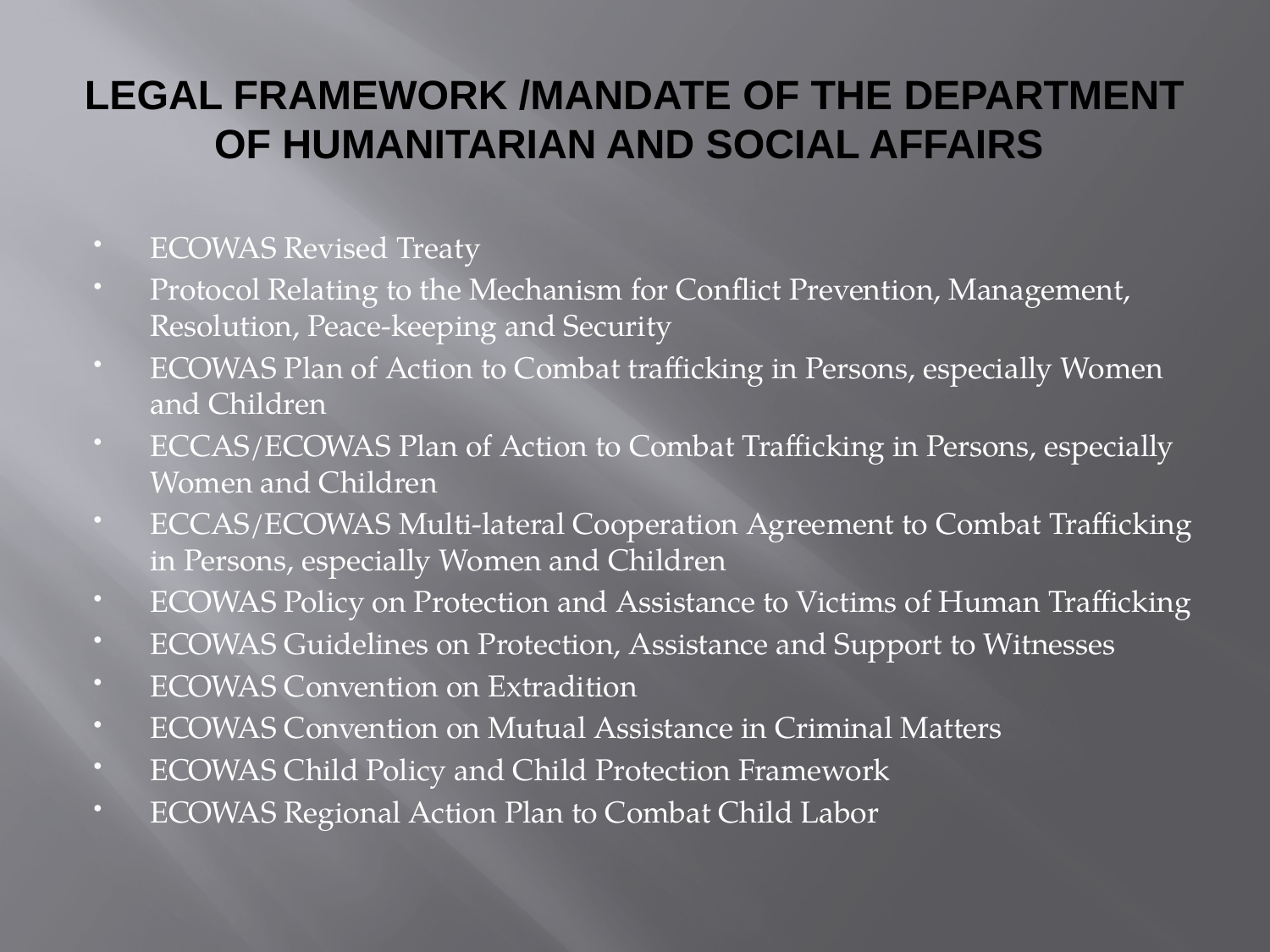

# LEGAL FRAMEWORK /MANDATE OF THE DEPARTMENT OF HUMANITARIAN AND SOCIAL AFFAIRS
ECOWAS Revised Treaty
Protocol Relating to the Mechanism for Conflict Prevention, Management, Resolution, Peace-keeping and Security
ECOWAS Plan of Action to Combat trafficking in Persons, especially Women and Children
ECCAS/ECOWAS Plan of Action to Combat Trafficking in Persons, especially Women and Children
ECCAS/ECOWAS Multi-lateral Cooperation Agreement to Combat Trafficking in Persons, especially Women and Children
ECOWAS Policy on Protection and Assistance to Victims of Human Trafficking
ECOWAS Guidelines on Protection, Assistance and Support to Witnesses
ECOWAS Convention on Extradition
ECOWAS Convention on Mutual Assistance in Criminal Matters
ECOWAS Child Policy and Child Protection Framework
ECOWAS Regional Action Plan to Combat Child Labor